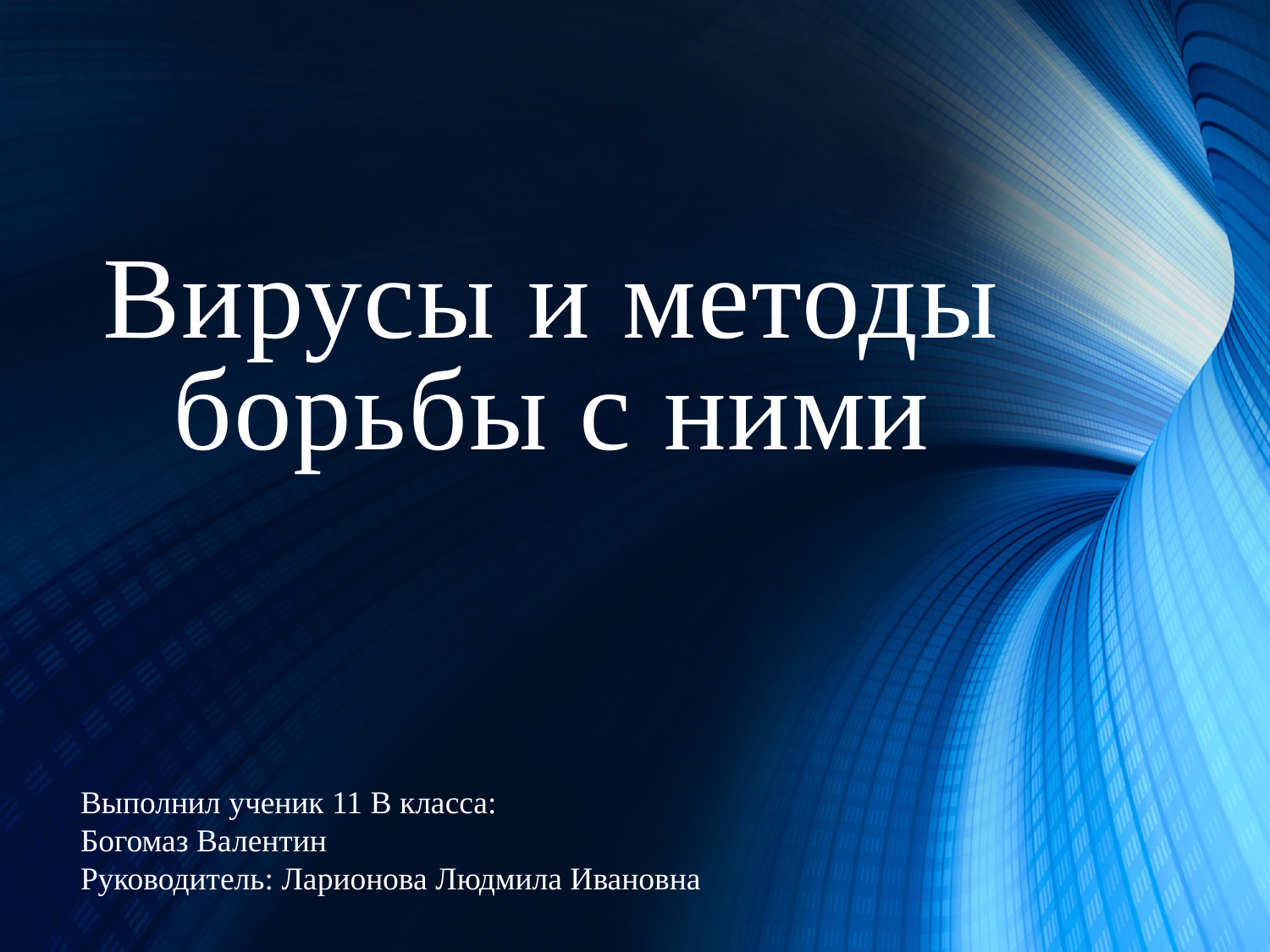

# Вирусы и методы борьбы с ними
Выполнил ученик 11 В класса:
Богомаз Валентин
Руководитель: Ларионова Людмила Ивановна